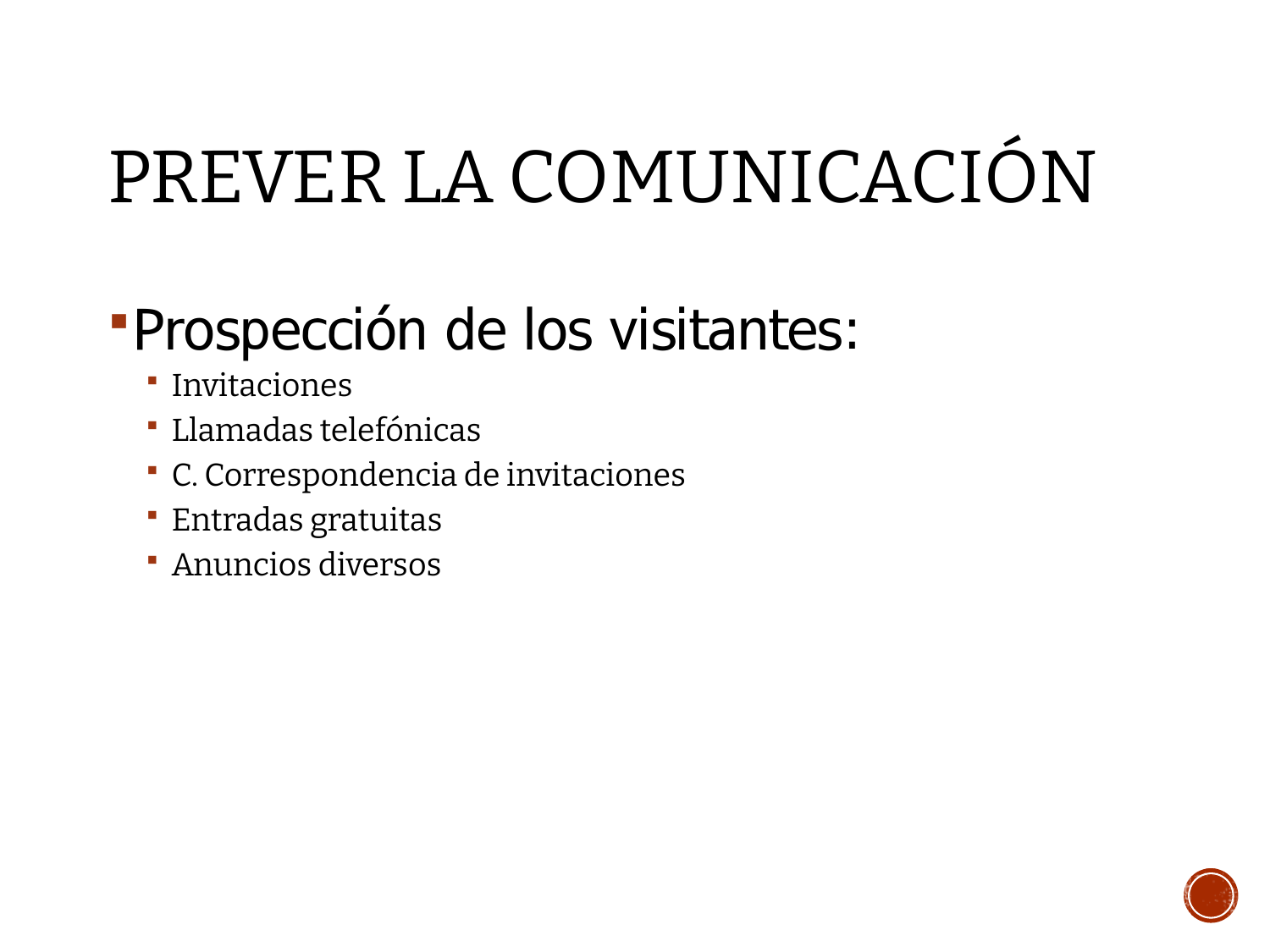

# Prever la comunicación
Prospección de los visitantes:
Invitaciones
Llamadas telefónicas
C. Correspondencia de invitaciones
Entradas gratuitas
Anuncios diversos